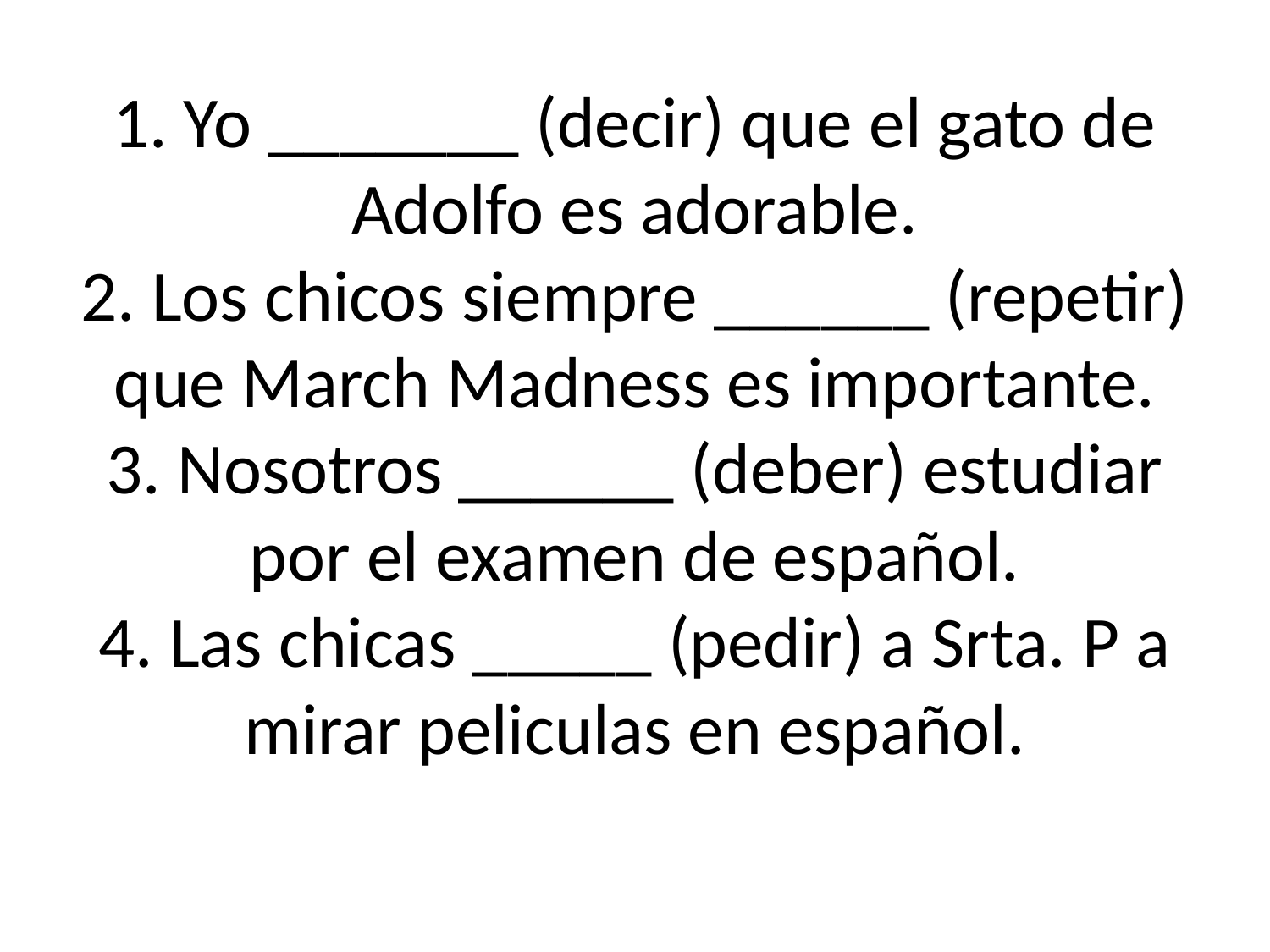

# 1. Yo _______ (decir) que el gato de Adolfo es adorable. 2. Los chicos siempre ______ (repetir) que March Madness es importante. 3. Nosotros ______ (deber) estudiar por el examen de español. 4. Las chicas _____ (pedir) a Srta. P a mirar peliculas en español.